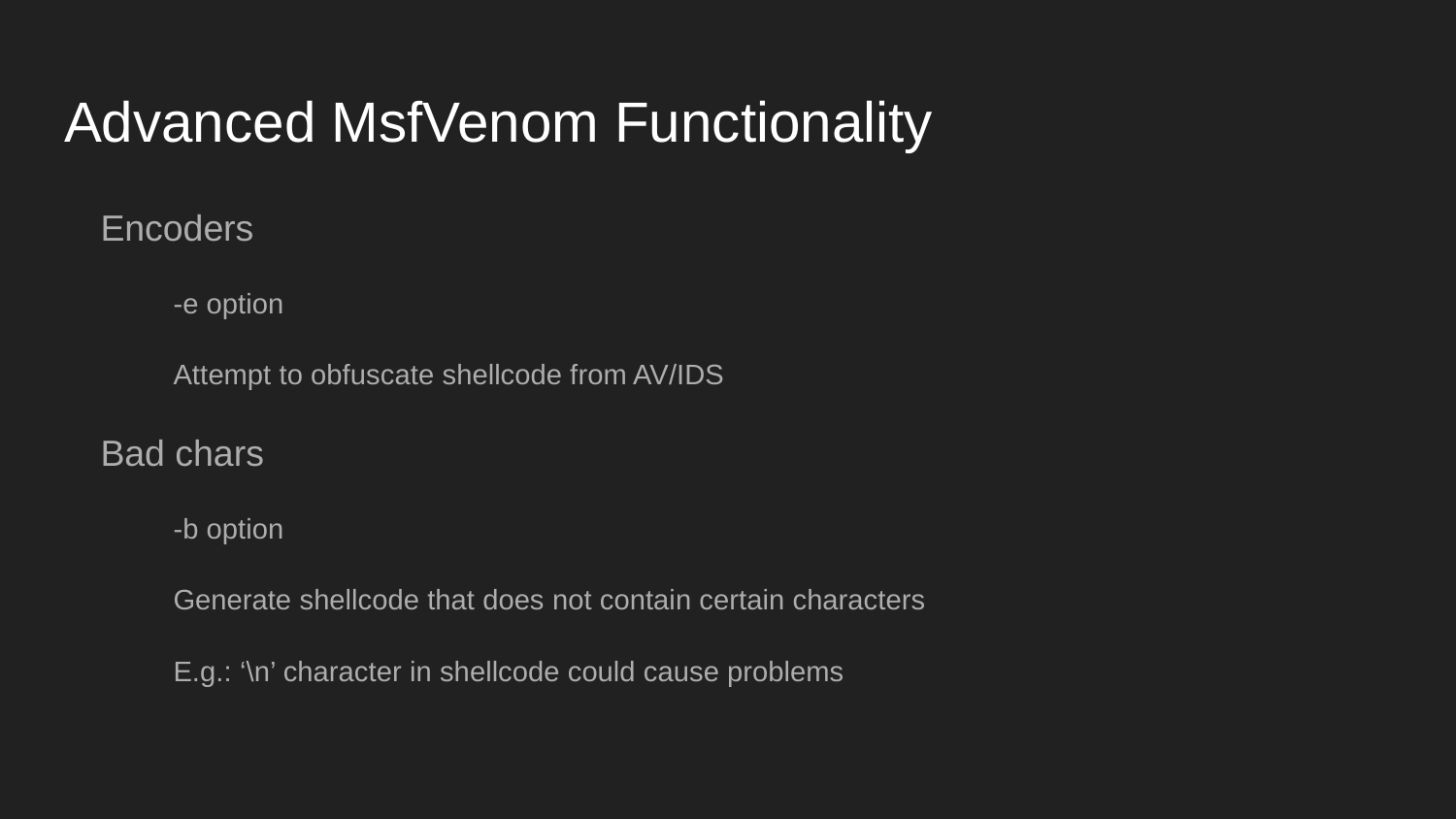

# Advanced MsfVenom Functionality
Encoders
-e option
Attempt to obfuscate shellcode from AV/IDS
Bad chars
-b option
Generate shellcode that does not contain certain characters
E.g.: ‘\n’ character in shellcode could cause problems